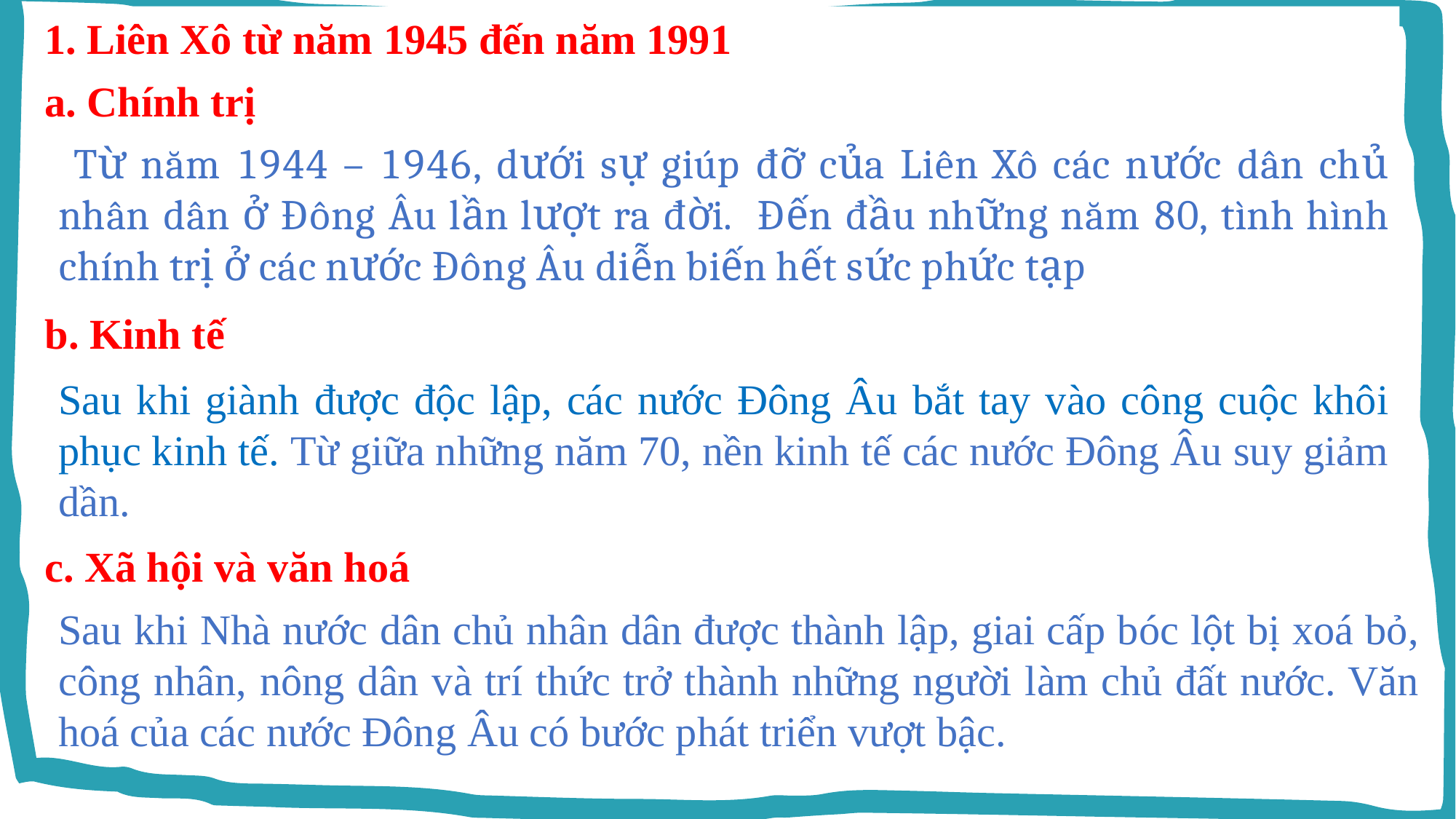

Quý thầy cô có nhu cầu về các bài giảng PowerPoint và giáo án word lịch sử từ khối 6-12.
Vui lòng liên hệ số điện thoại 0981457911 (cũng là số Zalo).
Ngoài ra còn hỗ trợ về SKKN, biện pháp thi GVG và thao giảng, chuyên đề.
Page: https://www.facebook.com/groups/baigianglichsu

1. Liên Xô từ năm 1945 đến năm 1991
a. Chính trị
 Từ năm 1944 – 1946, dưới sự giúp đỡ của Liên Xô các nước dân chủ nhân dân ở Đông Âu lần lượt ra đời.  Đến đầu những năm 80, tình hình chính trị ở các nước Đông Âu diễn biến hết sức phức tạp
b. Kinh tế
Sau khi giành được độc lập, các nước Đông Âu bắt tay vào công cuộc khôi phục kinh tế. Từ giữa những năm 70, nền kinh tế các nước Đông Âu suy giảm dần.
c. Xã hội và văn hoá
Sau khi Nhà nước dân chủ nhân dân được thành lập, giai cấp bóc lột bị xoá bỏ, công nhân, nông dân và trí thức trở thành những người làm chủ đất nước. Văn hoá của các nước Đông Âu có bước phát triển vượt bậc.